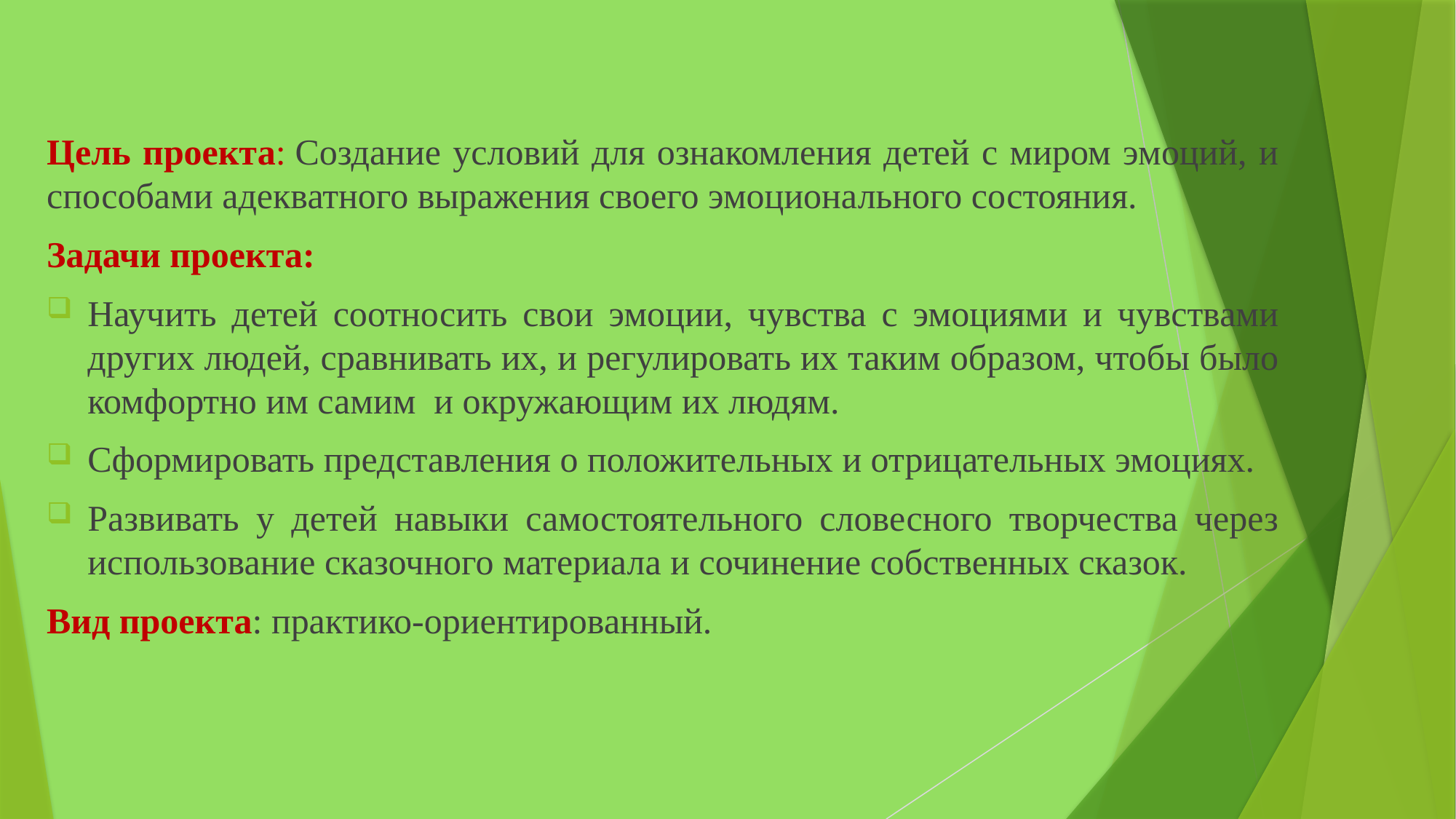

Цель проекта: Создание условий для ознакомления детей с миром эмоций, и способами адекватного выражения своего эмоционального состояния.
Задачи проекта:
Научить детей соотносить свои эмоции, чувства с эмоциями и чувствами других людей, сравнивать их, и регулировать их таким образом, чтобы было комфортно им самим  и окружающим их людям.
Сформировать представления о положительных и отрицательных эмоциях.
Развивать у детей навыки самостоятельного словесного творчества через использование сказочного материала и сочинение собственных сказок.
Вид проекта: практико-ориентированный.